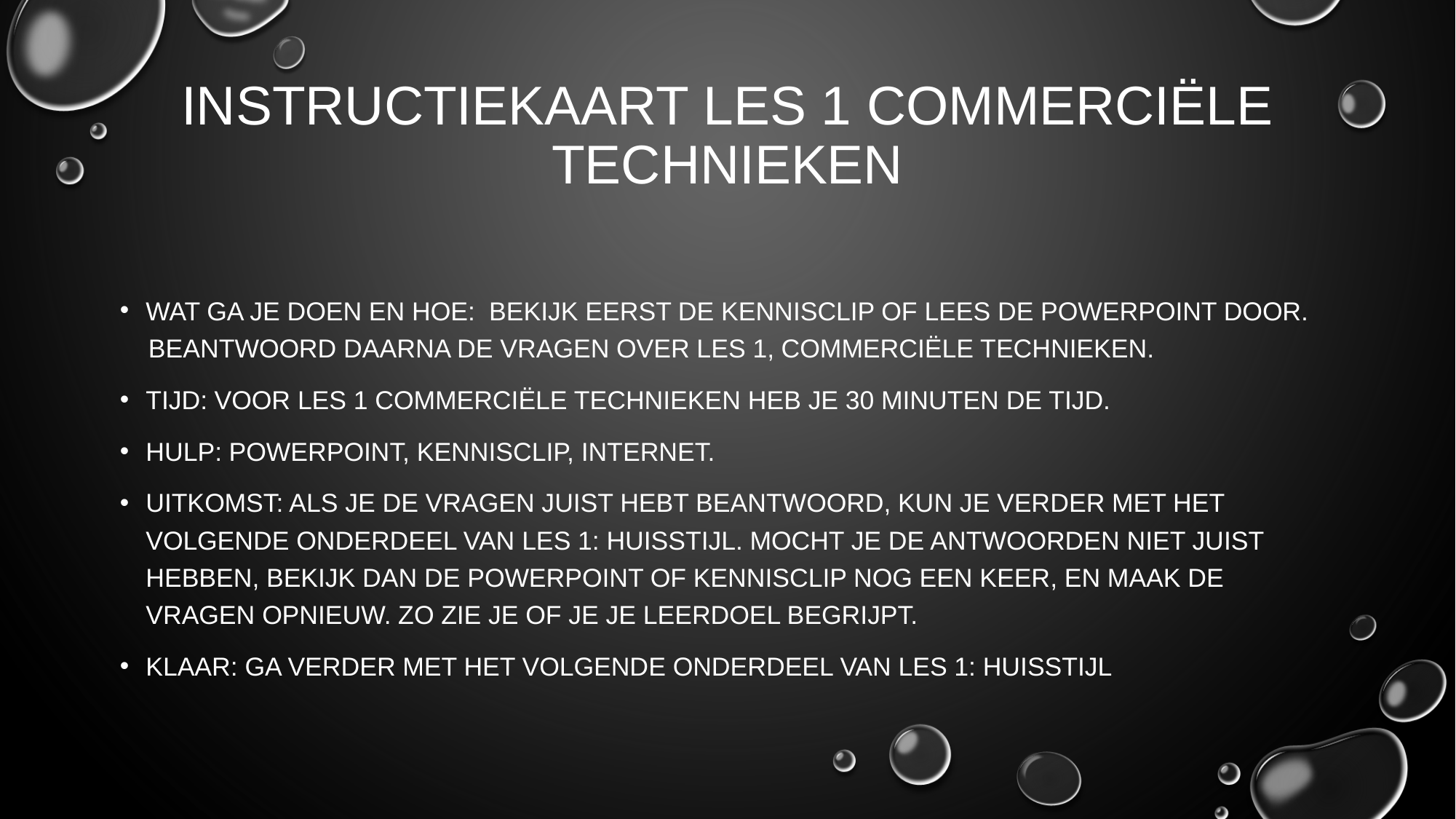

# Instructiekaart les 1 commerciële technieken
Wat ga je doen En hoe:  Bekijk eerst de kennisclip of lees de PowerPoint door.
    Beantwoord daarna de vragen over les 1, commerciële technieken.
Tijd: Voor les 1 commerciële technieken heb je 30 minuten de tijd.
Hulp: powerpoint, kennisclip, internet.
uitkomst: als je de vragen juist hebt beantwoord, kun je verder met het volgende onderdeel van les 1: huisstijl. Mocht je de antwoorden niet juist hebben, bekijk dan de powerpoint of kennisclip nog een keer, En maak de vragen opnieuw. Zo zie je of je je leerdoel begrijpt.
Klaar: ga verder met het volgende onderdeel van les 1: huisstijl